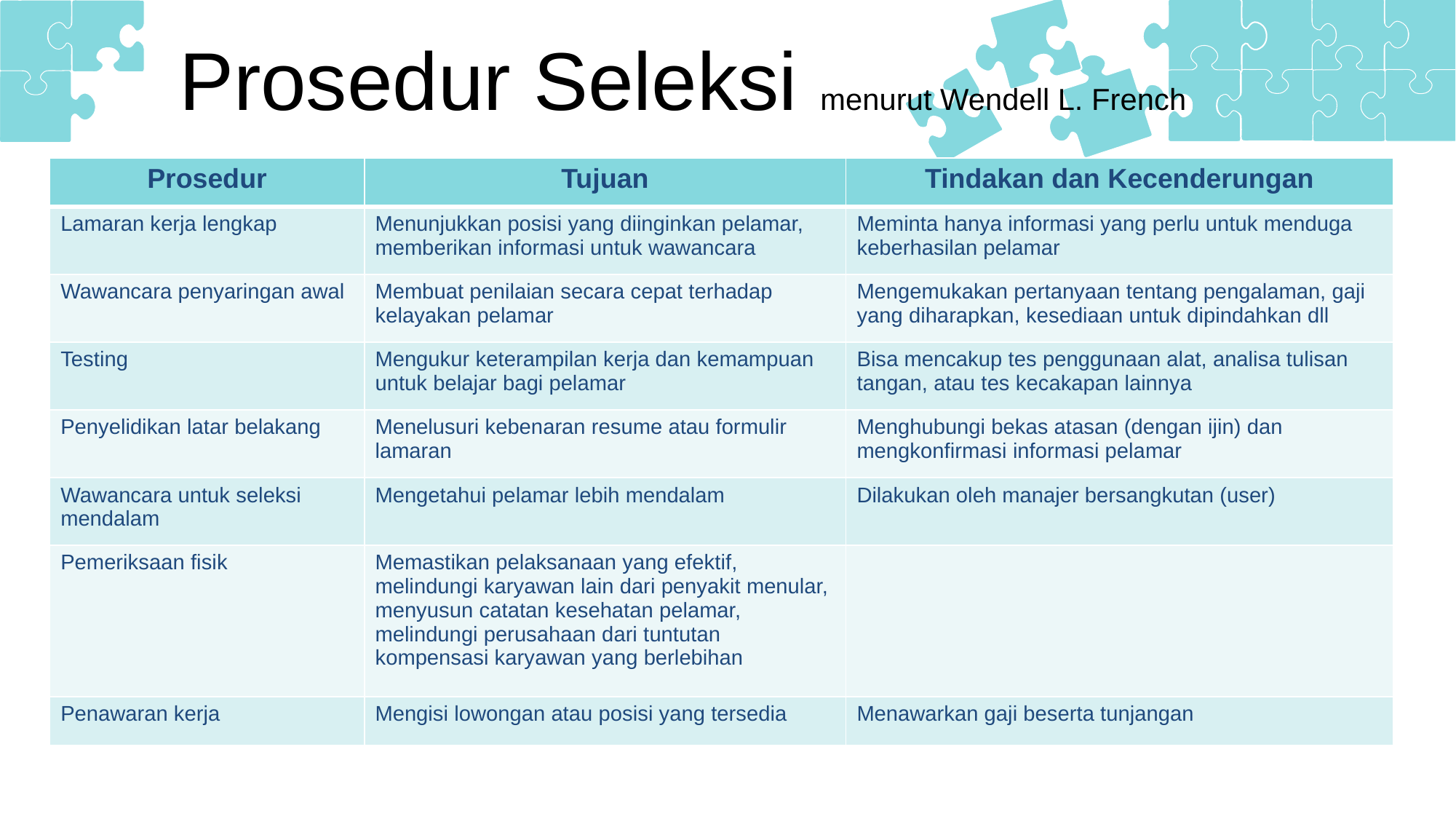

Prosedur Seleksi menurut Wendell L. French
| Prosedur | Tujuan | Tindakan dan Kecenderungan |
| --- | --- | --- |
| Lamaran kerja lengkap | Menunjukkan posisi yang diinginkan pelamar, memberikan informasi untuk wawancara | Meminta hanya informasi yang perlu untuk menduga keberhasilan pelamar |
| Wawancara penyaringan awal | Membuat penilaian secara cepat terhadap kelayakan pelamar | Mengemukakan pertanyaan tentang pengalaman, gaji yang diharapkan, kesediaan untuk dipindahkan dll |
| Testing | Mengukur keterampilan kerja dan kemampuan untuk belajar bagi pelamar | Bisa mencakup tes penggunaan alat, analisa tulisan tangan, atau tes kecakapan lainnya |
| Penyelidikan latar belakang | Menelusuri kebenaran resume atau formulir lamaran | Menghubungi bekas atasan (dengan ijin) dan mengkonfirmasi informasi pelamar |
| Wawancara untuk seleksi mendalam | Mengetahui pelamar lebih mendalam | Dilakukan oleh manajer bersangkutan (user) |
| Pemeriksaan fisik | Memastikan pelaksanaan yang efektif, melindungi karyawan lain dari penyakit menular, menyusun catatan kesehatan pelamar, melindungi perusahaan dari tuntutan kompensasi karyawan yang berlebihan |  |
| Penawaran kerja | Mengisi lowongan atau posisi yang tersedia | Menawarkan gaji beserta tunjangan |